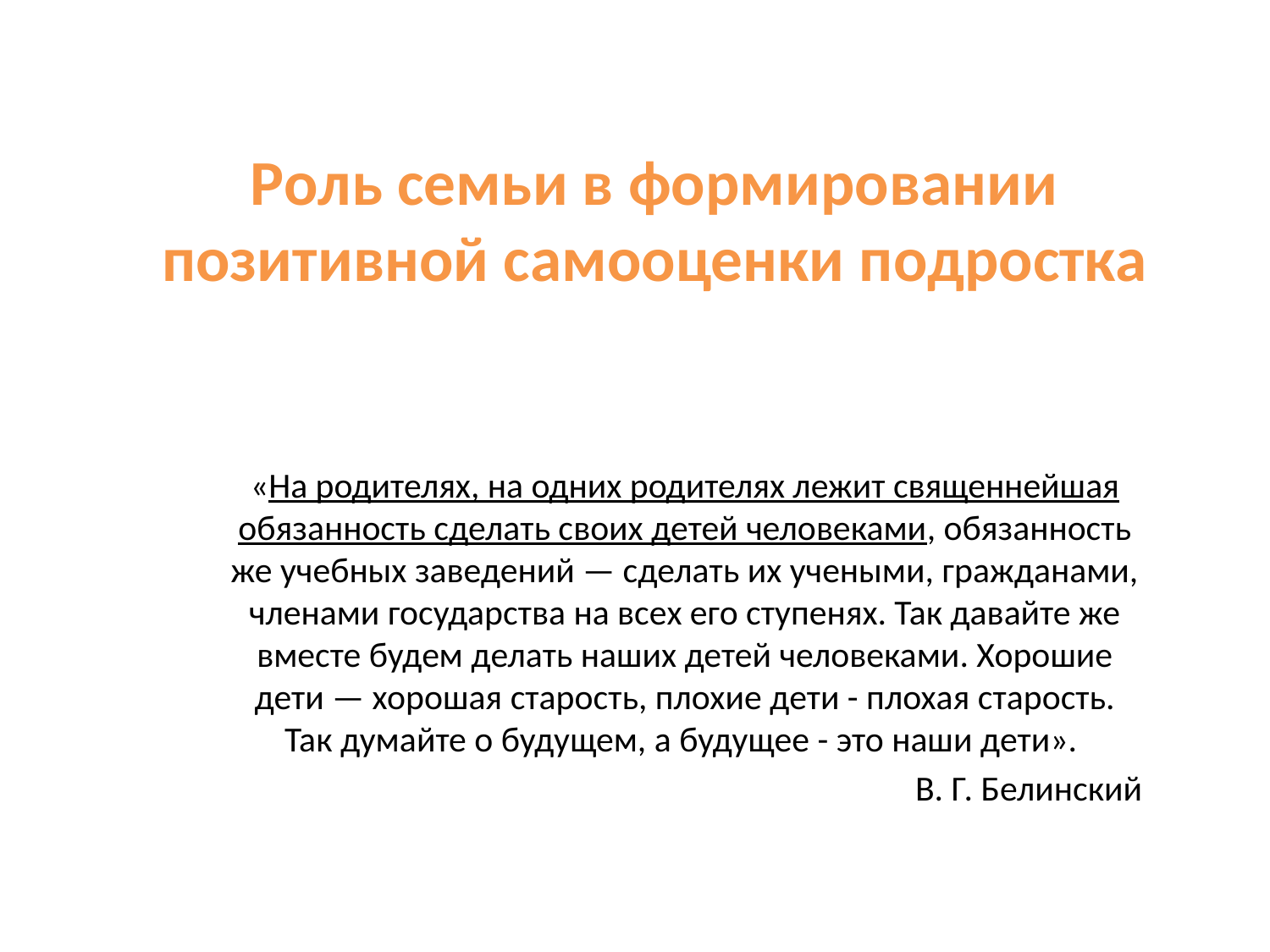

# Роль семьи в формировании позитивной самооценки подростка
«На родителях, на одних родителях лежит священнейшая обязанность сделать своих детей человеками, обязанность же учебных заведений — сделать их учеными, гражданами, членами государства на всех его ступенях. Так давайте же вместе будем делать наших детей человеками. Хорошие дети — хорошая старость, плохие дети - плохая старость. Так думайте о будущем, а будущее - это наши дети».
В. Г. Белинский